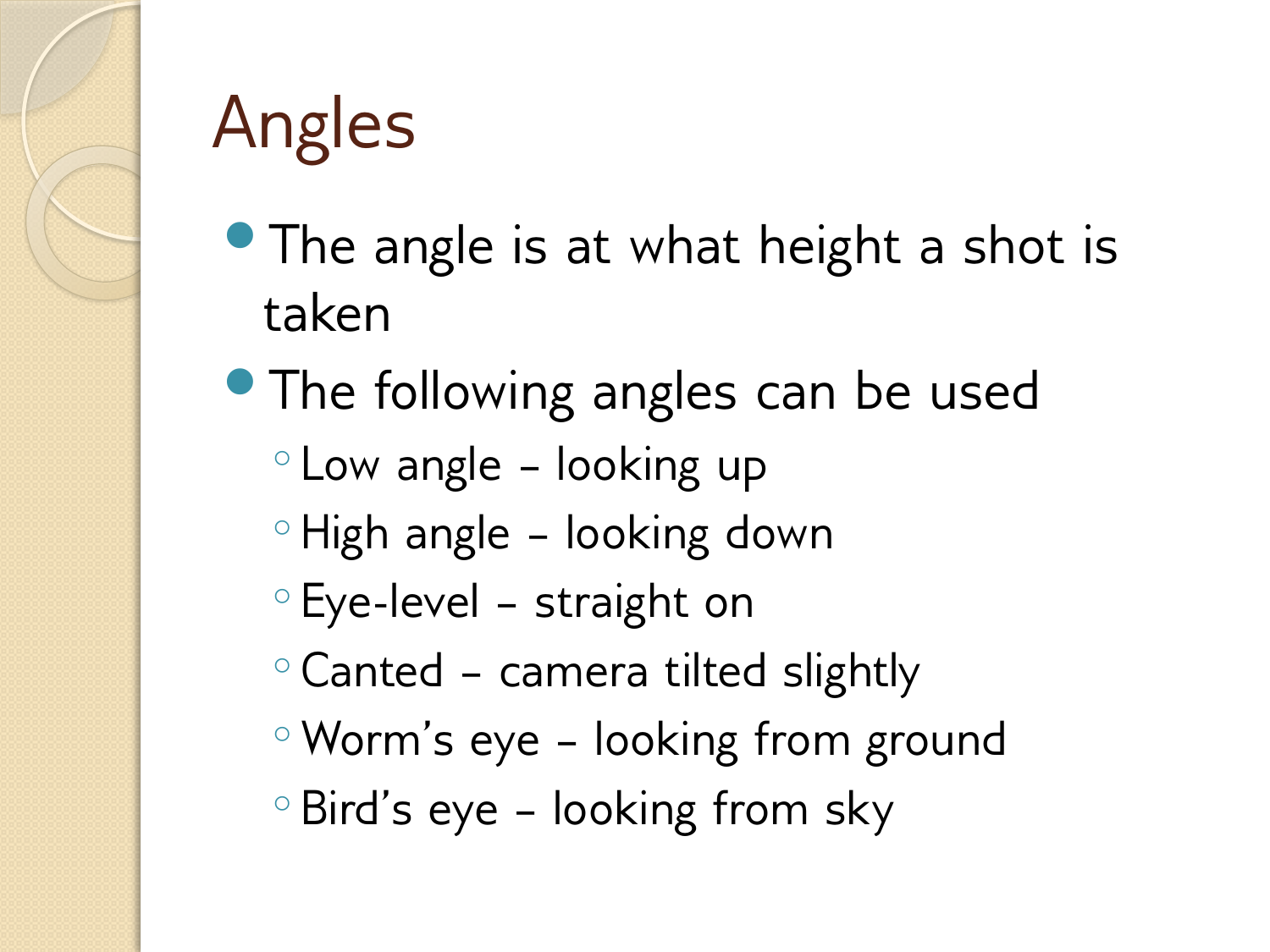

# Angles
The angle is at what height a shot is taken
The following angles can be used
Low angle – looking up
High angle – looking down
Eye-level – straight on
Canted – camera tilted slightly
Worm’s eye – looking from ground
Bird’s eye – looking from sky